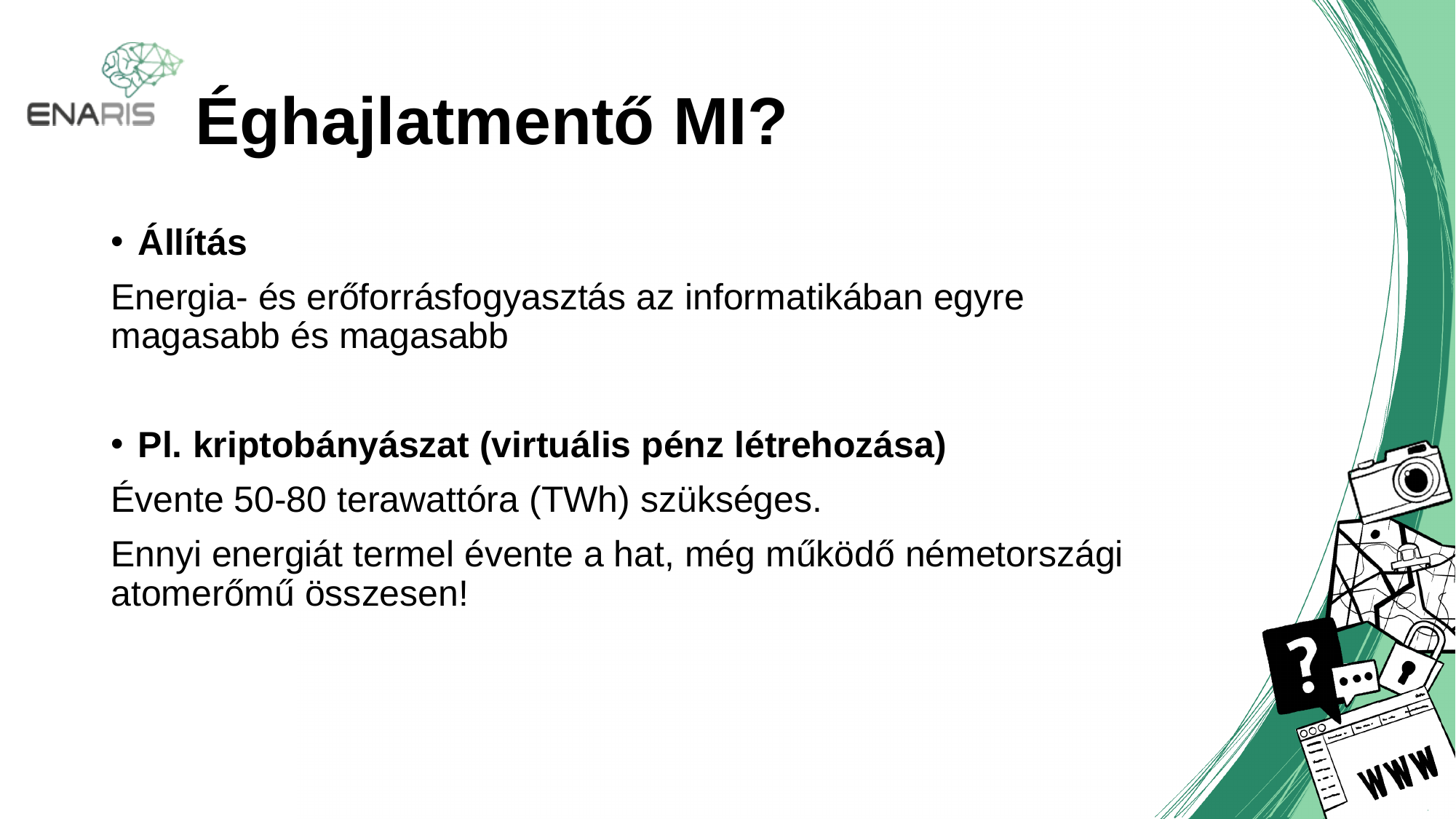

# Éghajlatmentő MI?
Állítás
Energia- és erőforrásfogyasztás az informatikában egyre magasabb és magasabb

Pl. kriptobányászat (virtuális pénz létrehozása)
Évente 50-80 terawattóra (TWh) szükséges.
Ennyi energiát termel évente a hat, még működő németországi atomerőmű összesen!